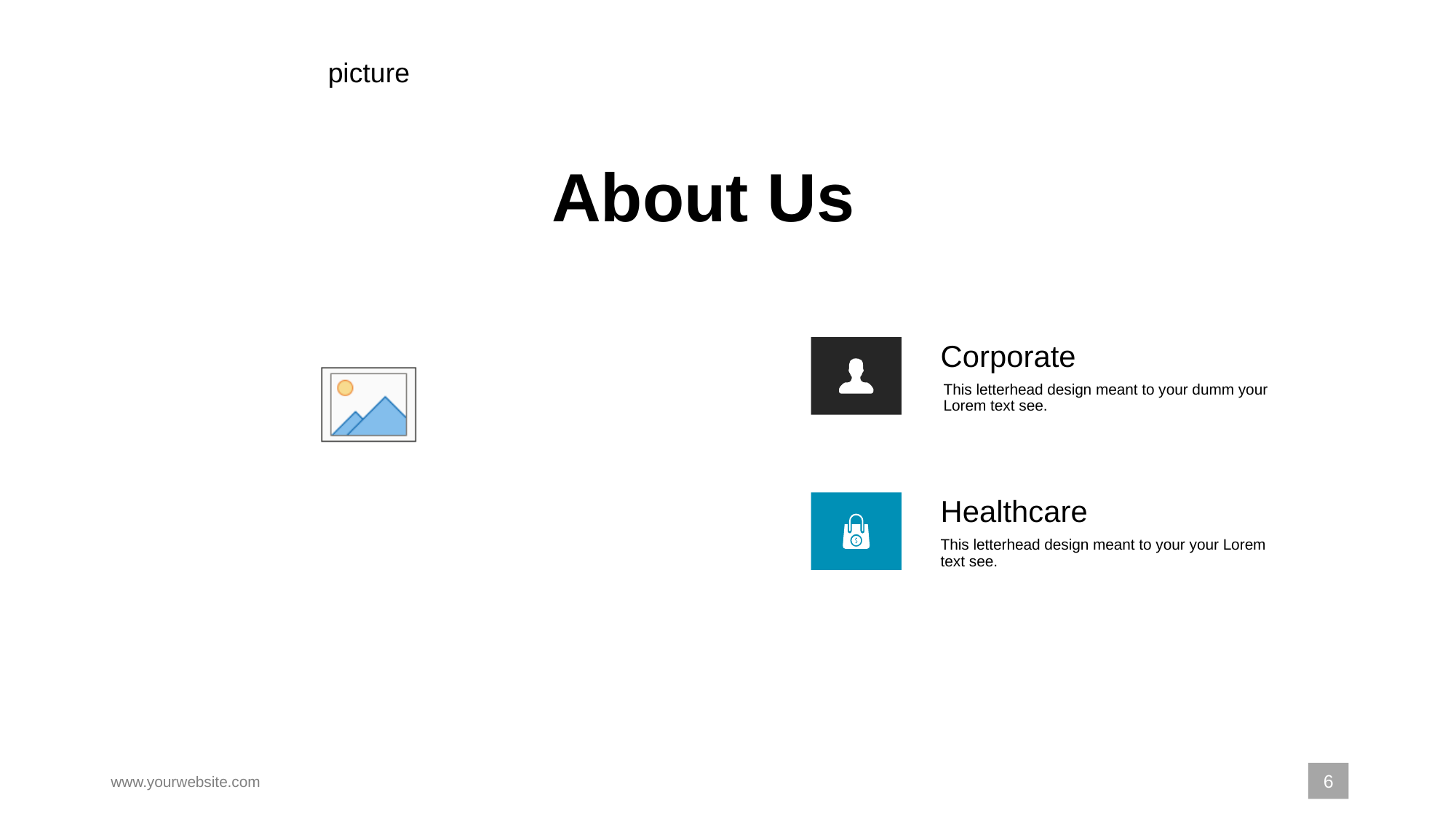

About Us
Corporate

This letterhead design meant to your dumm your Lorem text see.
Healthcare

This letterhead design meant to your your Lorem text see.
6
www.yourwebsite.com